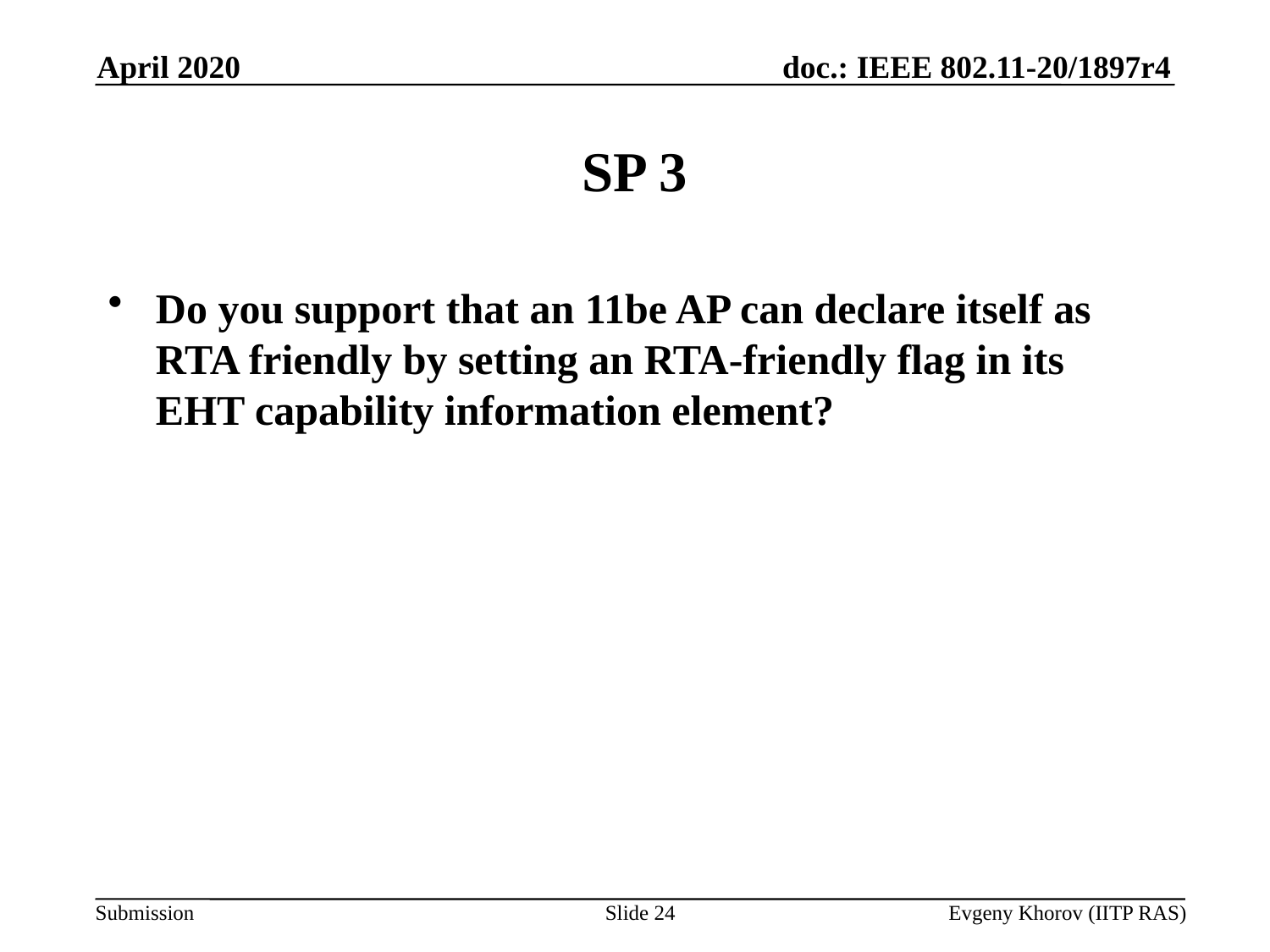

April 2020
# SP 3
Do you support that an 11be AP can declare itself as RTA friendly by setting an RTA-friendly flag in its EHT capability information element?
Slide 24
Evgeny Khorov (IITP RAS)